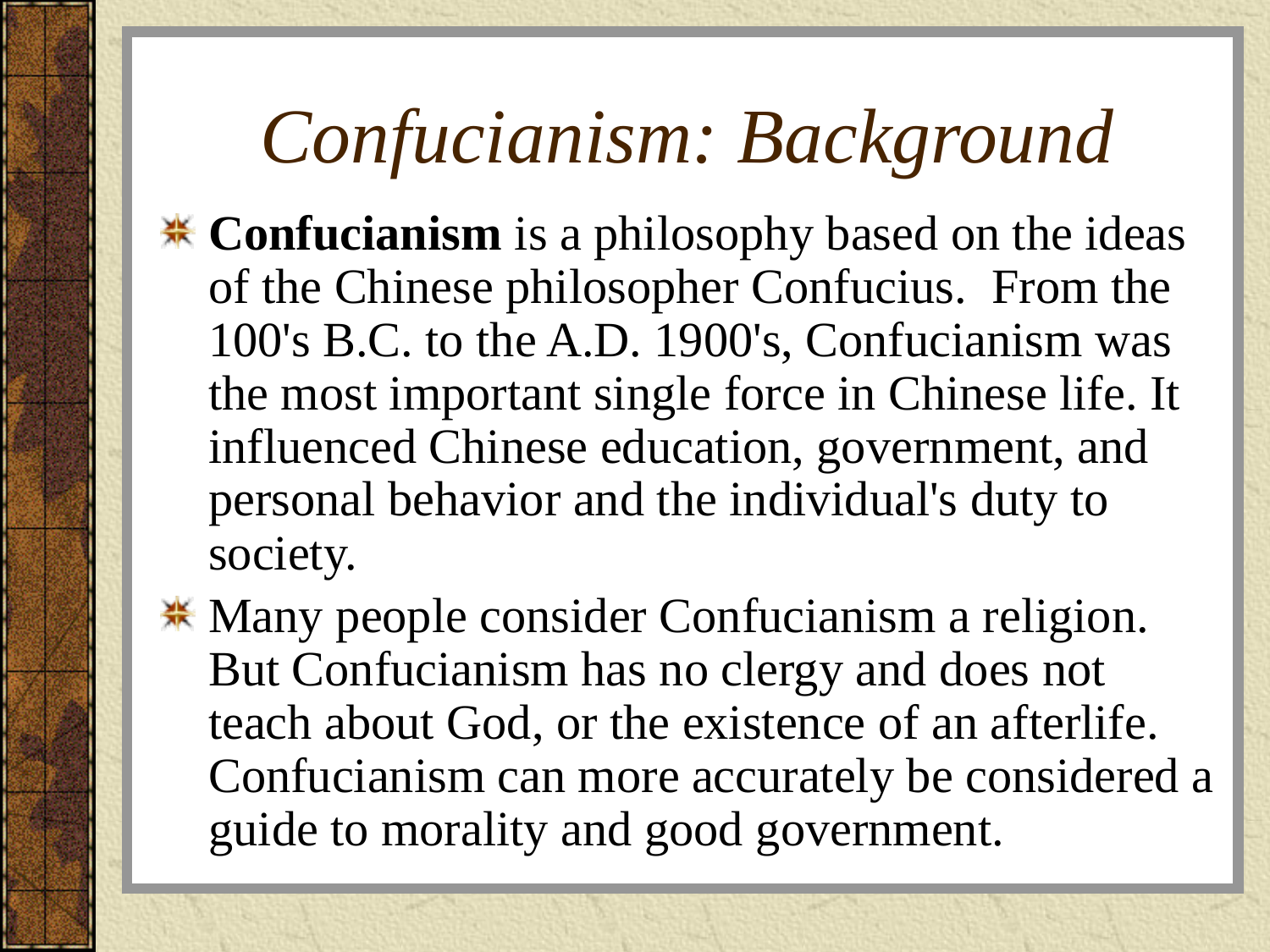

# Confucianism: Background
Confucianism is a philosophy based on the ideas of the Chinese philosopher Confucius.  From the 100's B.C. to the A.D. 1900's, Confucianism was the most important single force in Chinese life. It influenced Chinese education, government, and personal behavior and the individual's duty to society.
Many people consider Confucianism a religion. But Confucianism has no clergy and does not teach about God, or the existence of an afterlife. Confucianism can more accurately be considered a guide to morality and good government.